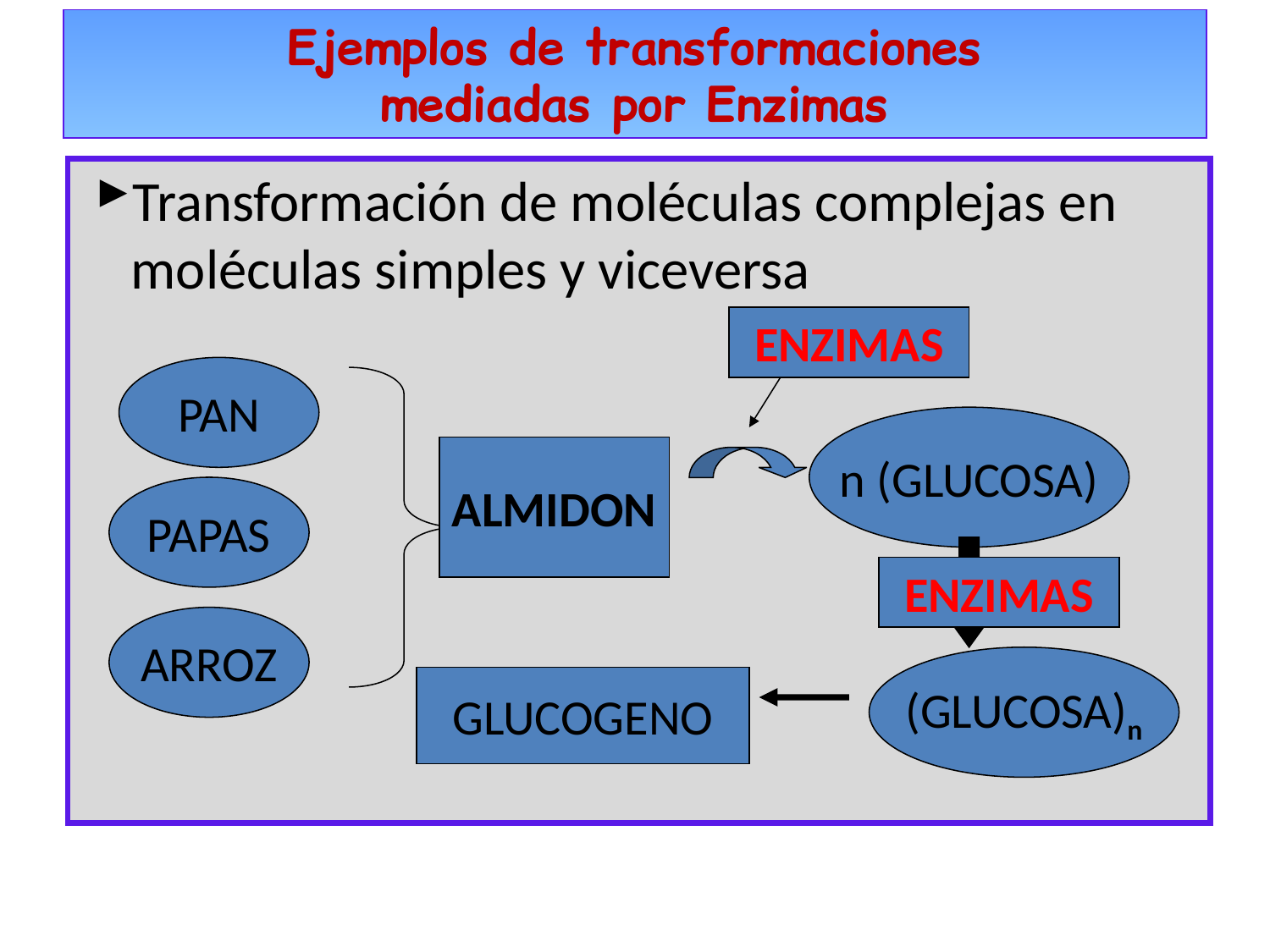

# Ejemplos de transformaciones mediadas por Enzimas
Transformación de moléculas complejas en moléculas simples y viceversa

ENZIMAS

PAN

n (GLUCOSA)
ALMIDON

PAPAS

ENZIMAS
ARROZ
(GLUCOSA)n
GLUCOGENO